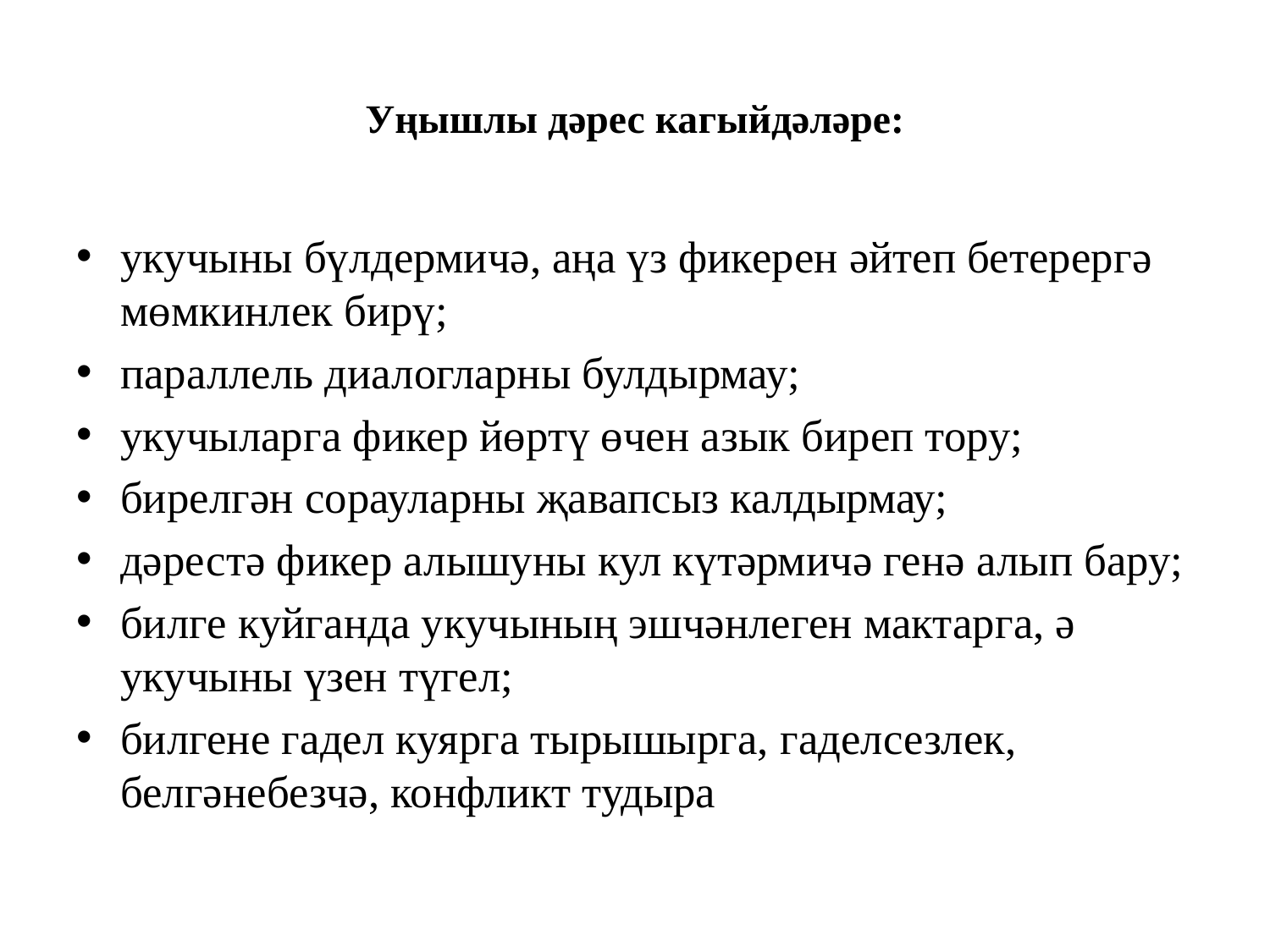

# Уңышлы дәрес кагыйдәләре:
укучыны бүлдермичә, аңа үз фикерен әйтеп бетерергә мөмкинлек бирү;
параллель диалогларны булдырмау;
укучыларга фикер йөртү өчен азык биреп тору;
бирелгән сорауларны җавапсыз калдырмау;
дәрестә фикер алышуны кул күтәрмичә генә алып бару;
билге куйганда укучының эшчәнлеген мактарга, ә укучыны үзен түгел;
билгене гадел куярга тырышырга, гаделсезлек, белгәнебезчә, конфликт тудыра